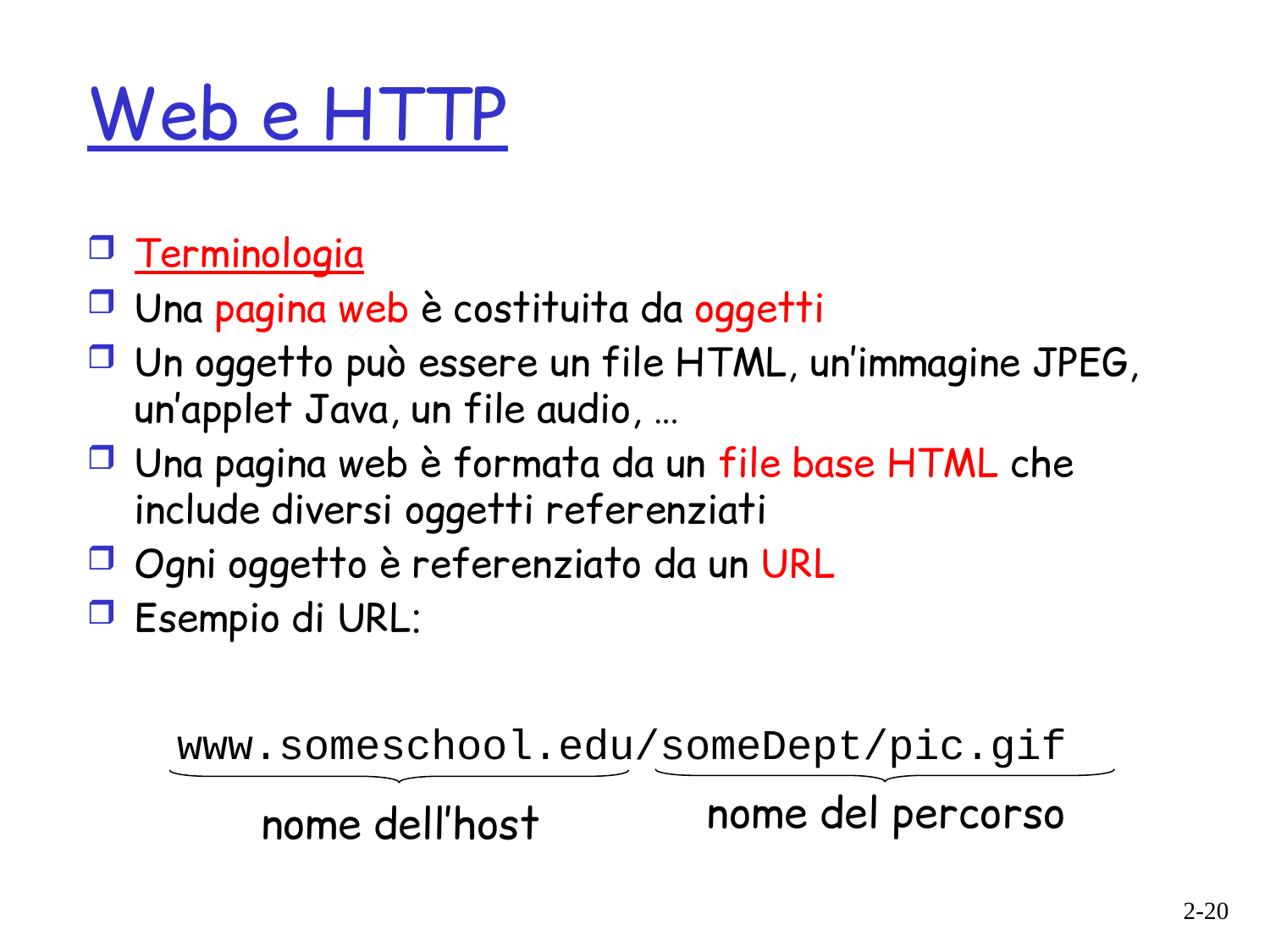

# Web e HTTP
Terminologia
Una pagina web è costituita da oggetti
Un oggetto può essere un file HTML, un’immagine JPEG, un’applet Java, un file audio, …
Una pagina web è formata da un file base HTML che include diversi oggetti referenziati
Ogni oggetto è referenziato da un URL
Esempio di URL:

www.someschool.edu/someDept/pic.gif
nome del percorso
nome dell’host
2-20